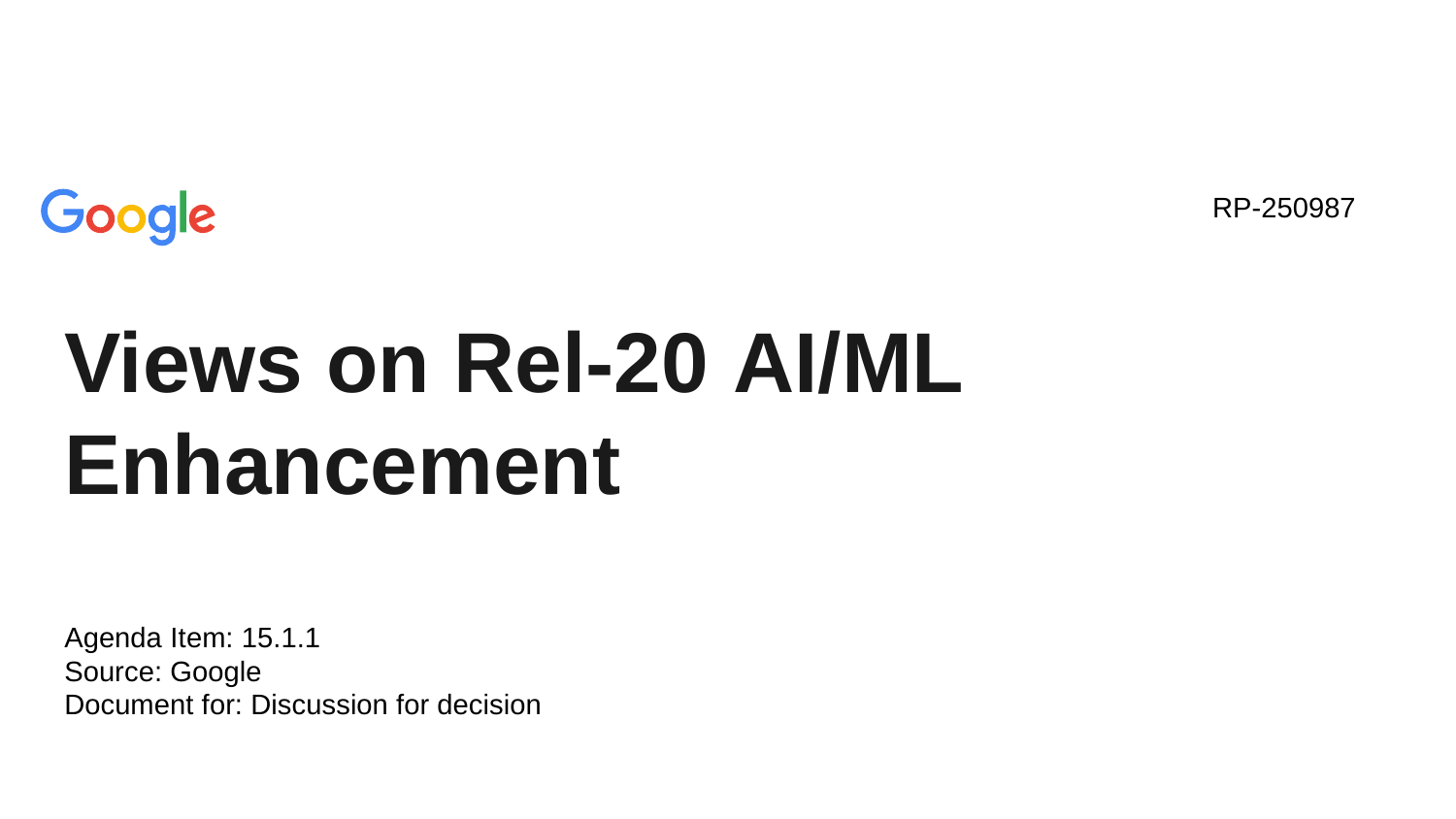

RP-250987
Views on Rel-20 AI/ML Enhancement
Agenda Item: 15.1.1
Source: Google
Document for: Discussion for decision